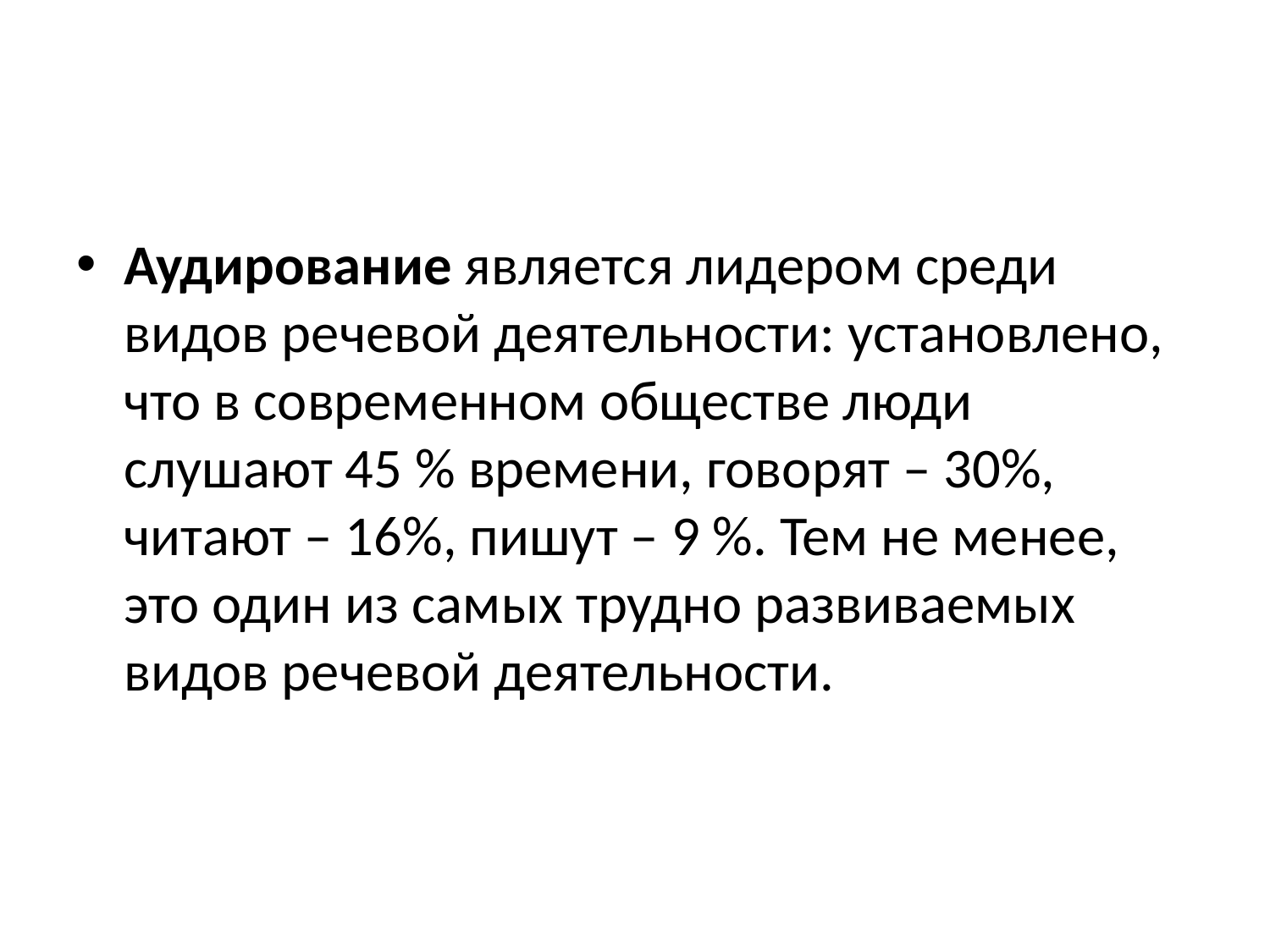

#
Аудирование является лидером среди видов речевой деятельности: установлено, что в современном обществе люди слушают 45 % времени, говорят – 30%, читают – 16%, пишут – 9 %. Тем не менее, это один из самых трудно развиваемых видов речевой деятельности.